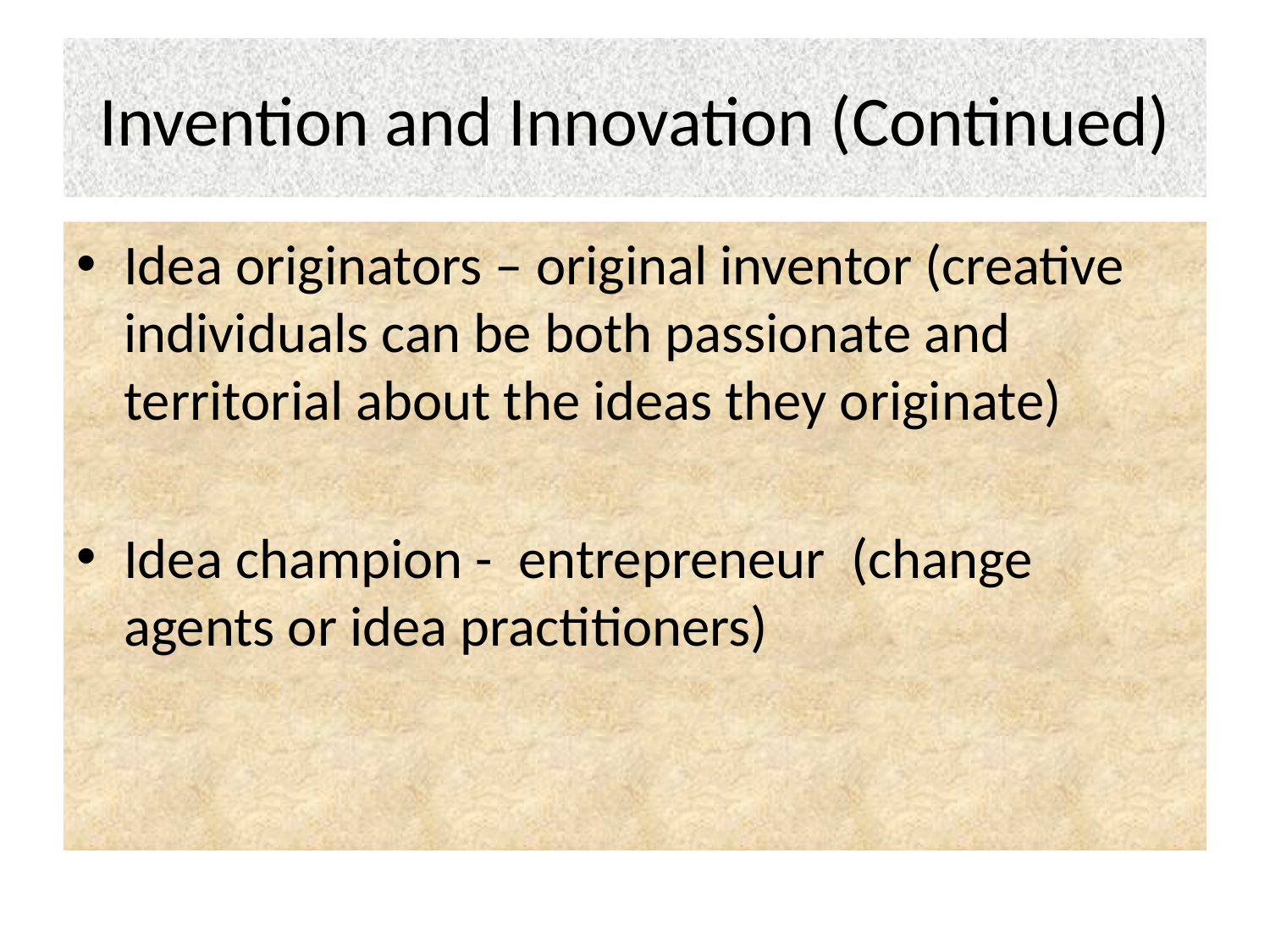

# Invention and Innovation (Continued)
Idea originators – original inventor (creative individuals can be both passionate and territorial about the ideas they originate)

Idea champion -  entrepreneur  (change agents or idea practitioners)